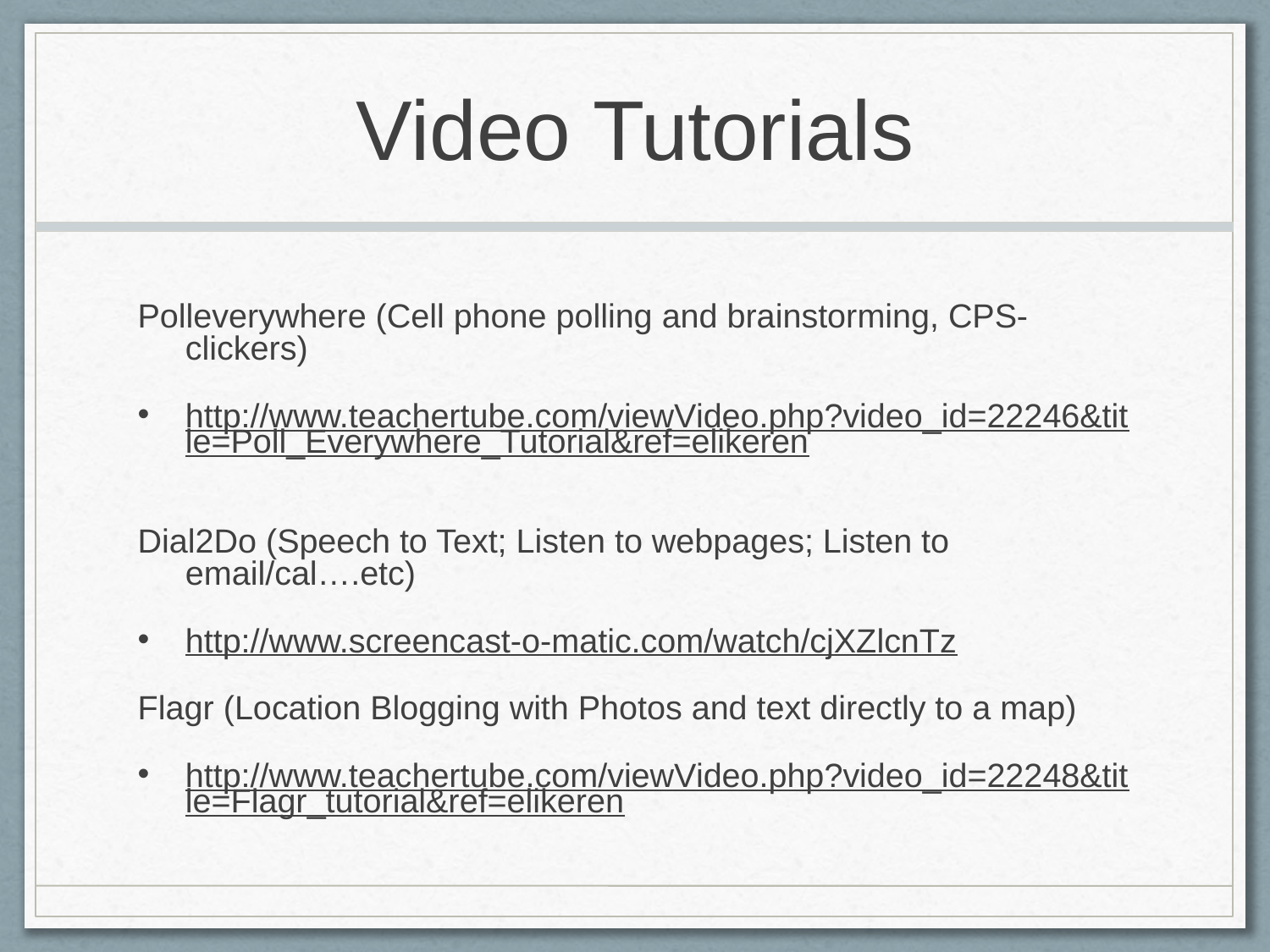

# Video Tutorials
Polleverywhere (Cell phone polling and brainstorming, CPS-clickers)
http://www.teachertube.com/viewVideo.php?video_id=22246&title=Poll_Everywhere_Tutorial&ref=elikeren
Dial2Do (Speech to Text; Listen to webpages; Listen to email/cal….etc)
http://www.screencast-o-matic.com/watch/cjXZlcnTz
Flagr (Location Blogging with Photos and text directly to a map)
http://www.teachertube.com/viewVideo.php?video_id=22248&title=Flagr_tutorial&ref=elikeren